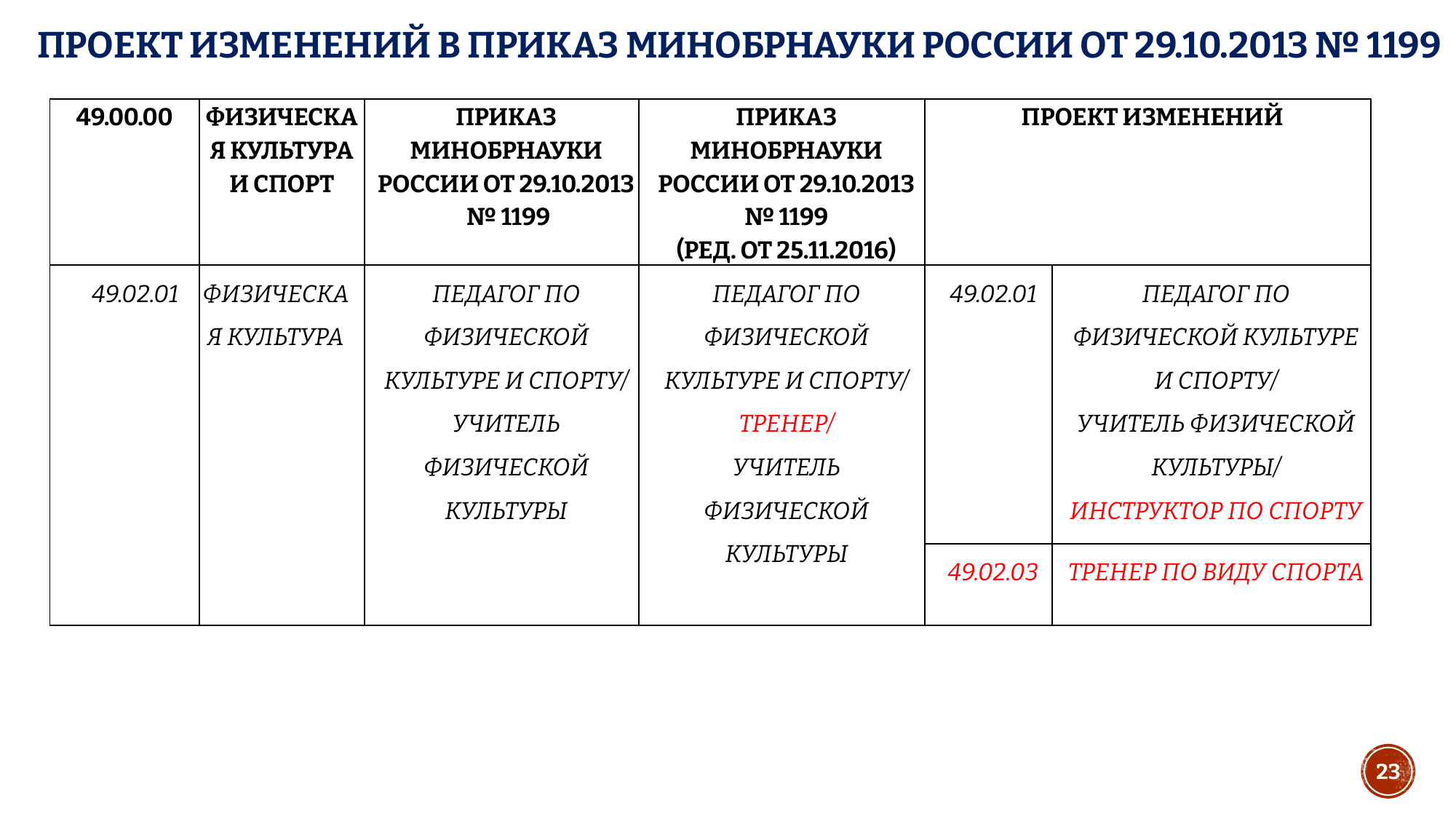

# Проект Изменений в приказ Минобрнауки России от 29.10.2013 № 1199
| 49.00.00 | Физическая культура и спорт | Приказ Минобрнауки России от 29.10.2013 № 1199 | Приказ Минобрнауки России от 29.10.2013 № 1199 (ред. от 25.11.2016) | Проект изменений |  |
| --- | --- | --- | --- | --- | --- |
| 49.02.01 | Физическая культура | Педагог по физической культуре и спорту/ Учитель физической культуры | Педагог по физической культуре и спорту/ Тренер/ Учитель физической культуры | 49.02.01 | Педагог по физической культуре и спорту/ Учитель физической культуры/ инструктор по спорту |
|  |  |  |  | 49.02.03 | Тренер по виду спорта |
23